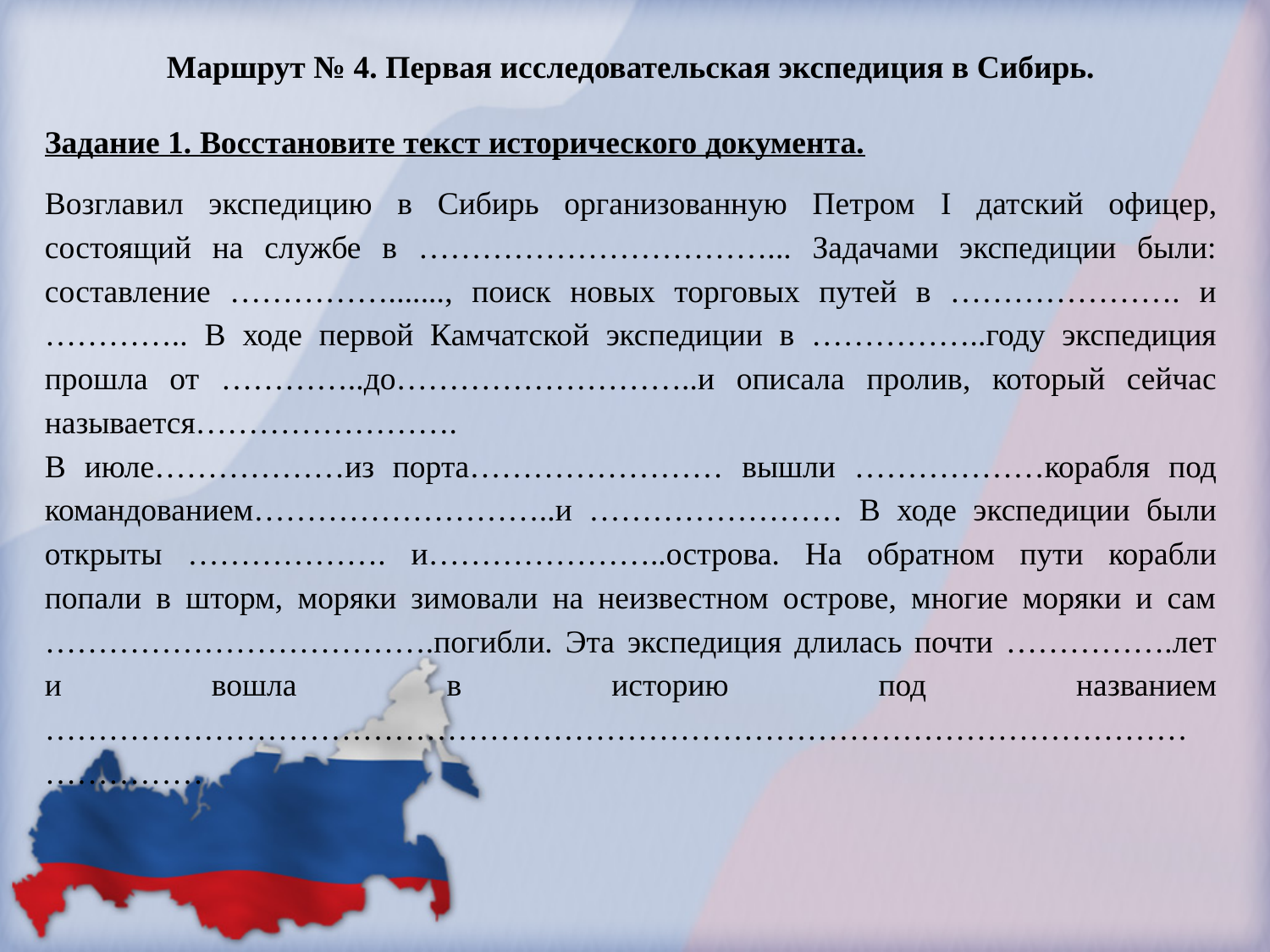

Маршрут № 4. Первая исследовательская экспедиция в Сибирь.
Задание 1. Восстановите текст исторического документа.
Возглавил экспедицию в Сибирь организованную Петром I датский офицер, состоящий на службе в ……………………………... Задачами экспедиции были: составление ……………......., поиск новых торговых путей в …………………. и ………….. В ходе первой Камчатской экспедиции в ……………..году экспедиция прошла от …………..до………………………..и описала пролив, который сейчас называется…………………….
В июле………………из порта…………………… вышли ………………корабля под командованием………………………..и …………………… В ходе экспедиции были открыты ………………. и…………………..острова. На обратном пути корабли попали в шторм, моряки зимовали на неизвестном острове, многие моряки и сам ……………………………….погибли. Эта экспедиция длилась почти …………….лет и вошла в историю под названием ……………………………………………………………………………………………………………